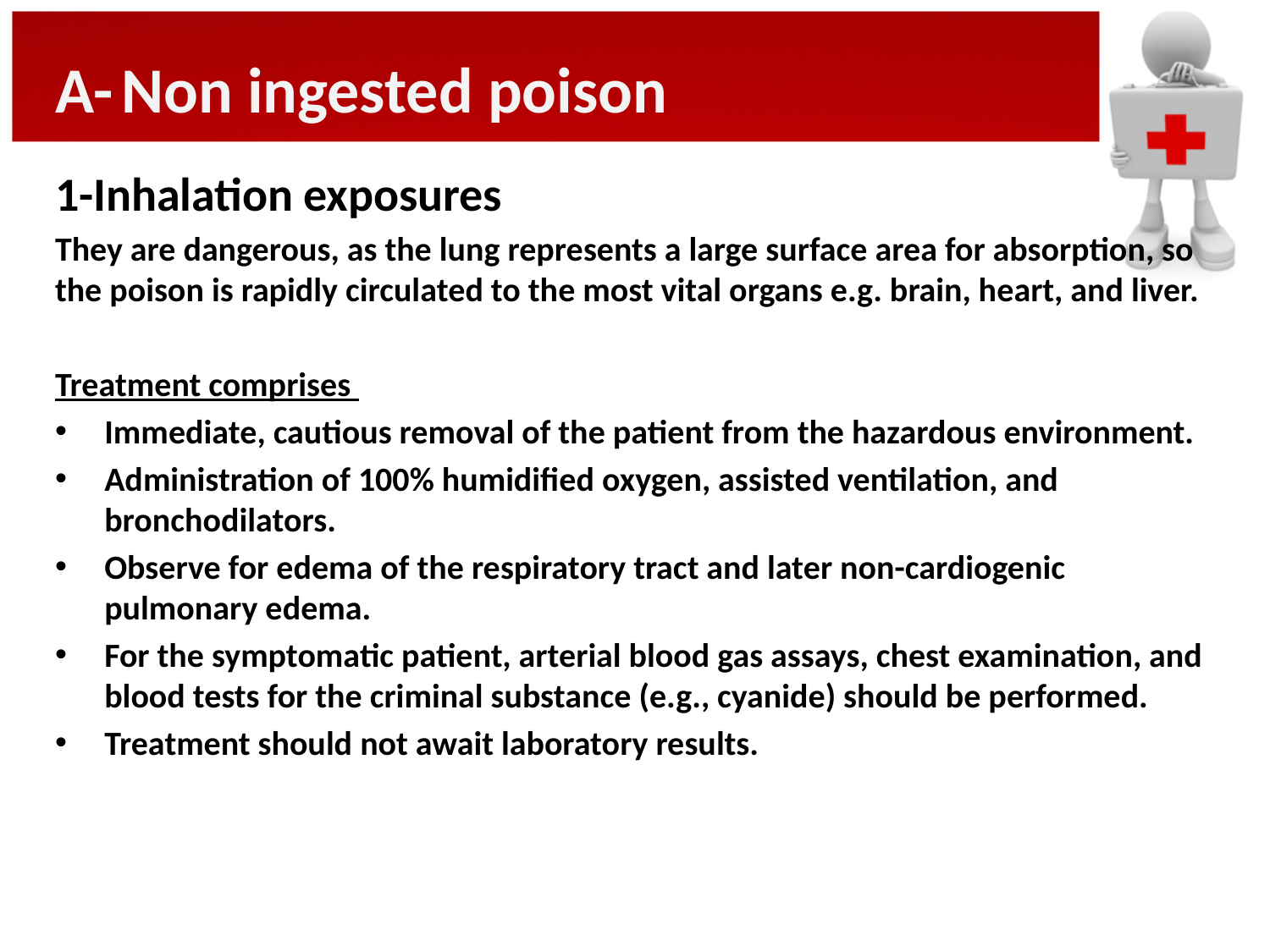

A- Non ingested poison

1-Inhalation exposures
They are dangerous, as the lung represents a large surface area for absorption, so the poison is rapidly circulated to the most vital organs e.g. brain, heart, and liver.

Treatment comprises
Immediate, cautious removal of the patient from the hazardous environment.
Administration of 100% humidified oxygen, assisted ventilation, and bronchodilators.
Observe for edema of the respiratory tract and later non-cardiogenic pulmonary edema.
For the symptomatic patient, arterial blood gas assays, chest examination, and blood tests for the criminal substance (e.g., cyanide) should be performed.
Treatment should not await laboratory results.